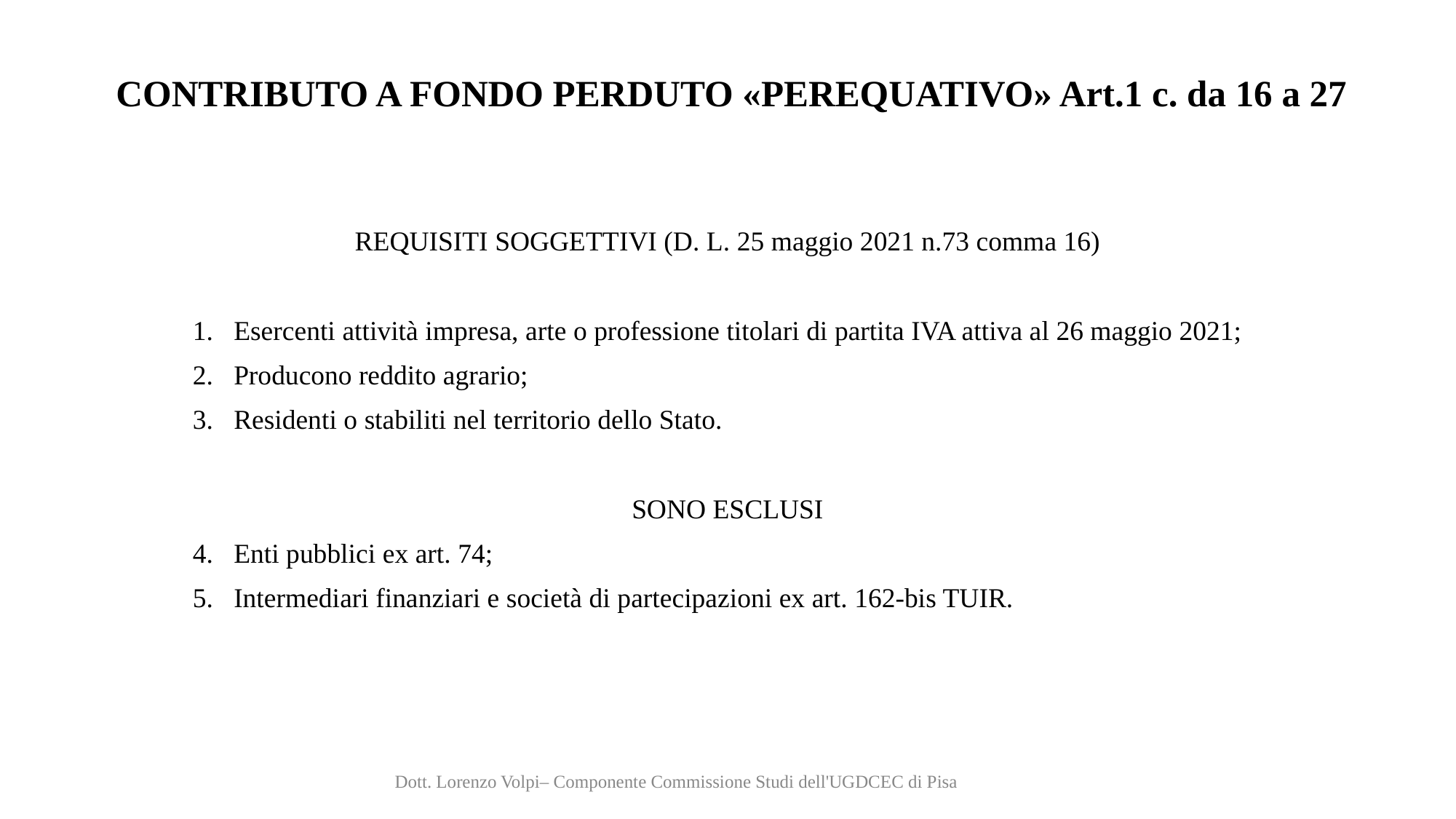

CONTRIBUTO A FONDO PERDUTO «PEREQUATIVO» Art.1 c. da 16 a 27

REQUISITI SOGGETTIVI (D. L. 25 maggio 2021 n.73 comma 16)

Esercenti attività impresa, arte o professione titolari di partita IVA attiva al 26 maggio 2021;
Producono reddito agrario;
Residenti o stabiliti nel territorio dello Stato.

SONO ESCLUSI
Enti pubblici ex art. 74;
Intermediari finanziari e società di partecipazioni ex art. 162-bis TUIR.

Dott. Lorenzo Volpi– Componente Commissione Studi dell'UGDCEC di Pisa